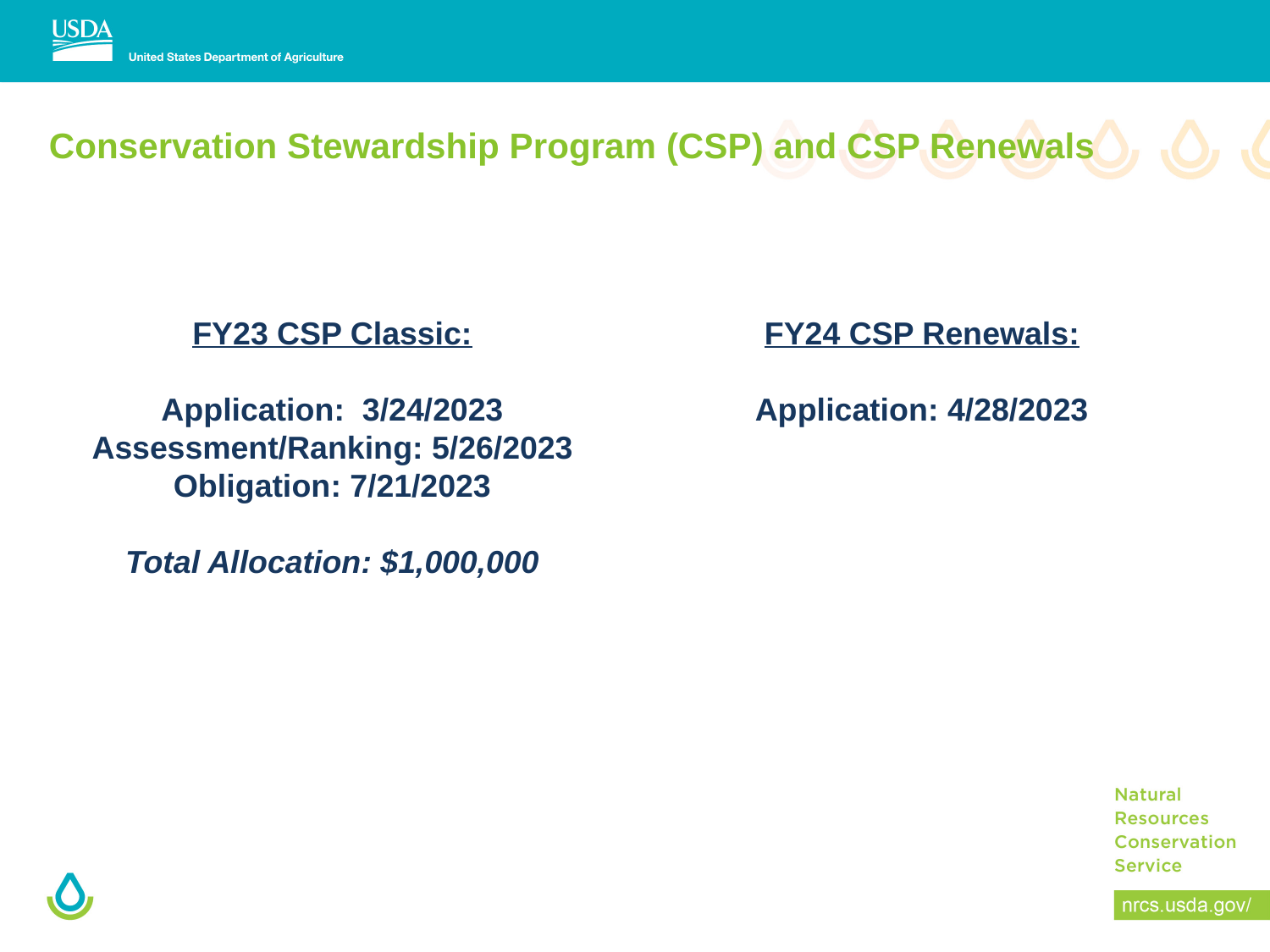

# Conservation Stewardship Program (CSP) and CSP Renewals
FY24 CSP Renewals:

Application: 4/28/2023
FY23 CSP Classic:

Application:  3/24/2023
Assessment/Ranking: 5/26/2023
Obligation: 7/21/2023

Total Allocation: $1,000,000